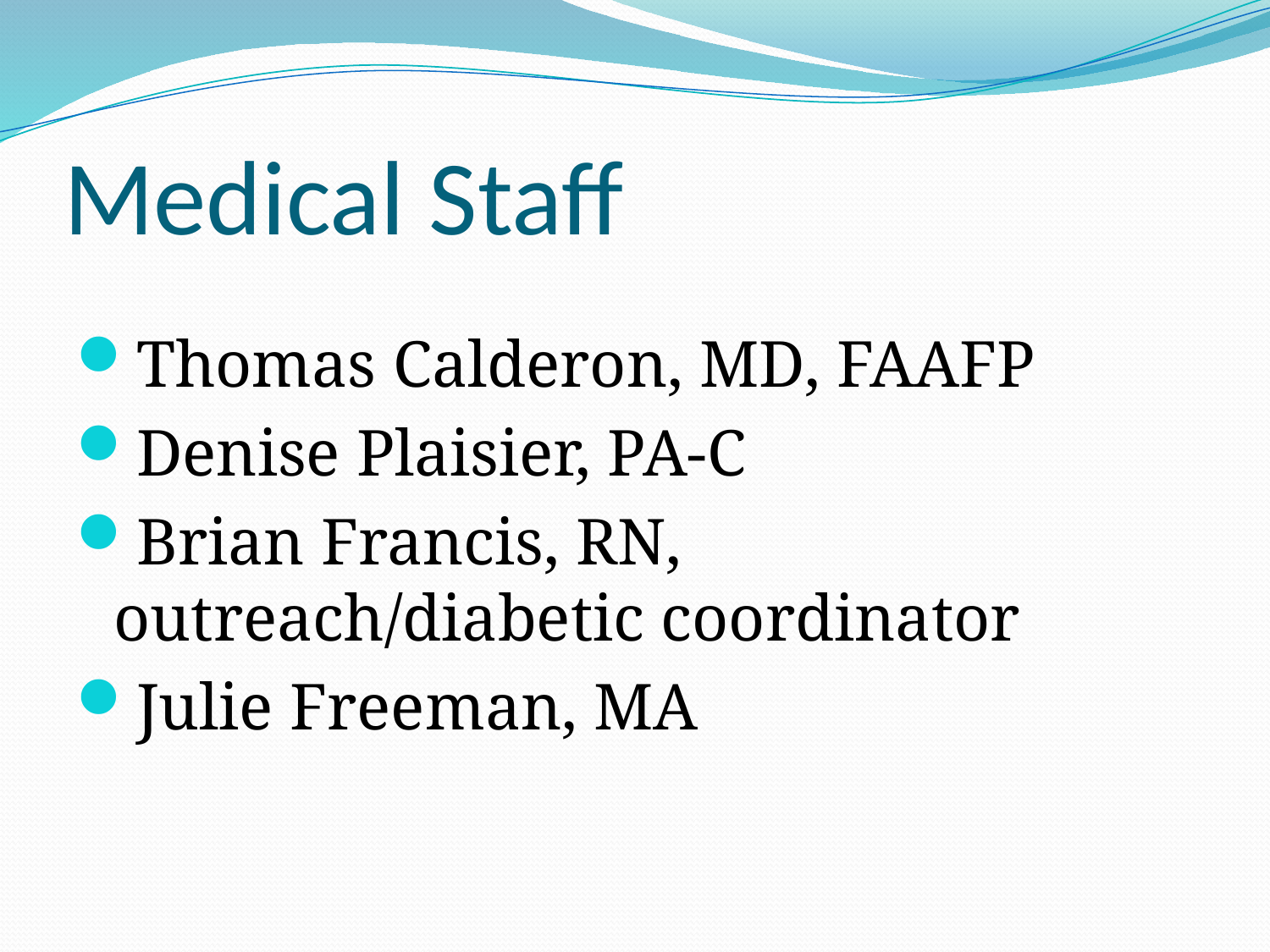

# Medical Staff
Thomas Calderon, MD, FAAFP
Denise Plaisier, PA-C
Brian Francis, RN, outreach/diabetic coordinator
Julie Freeman, MA